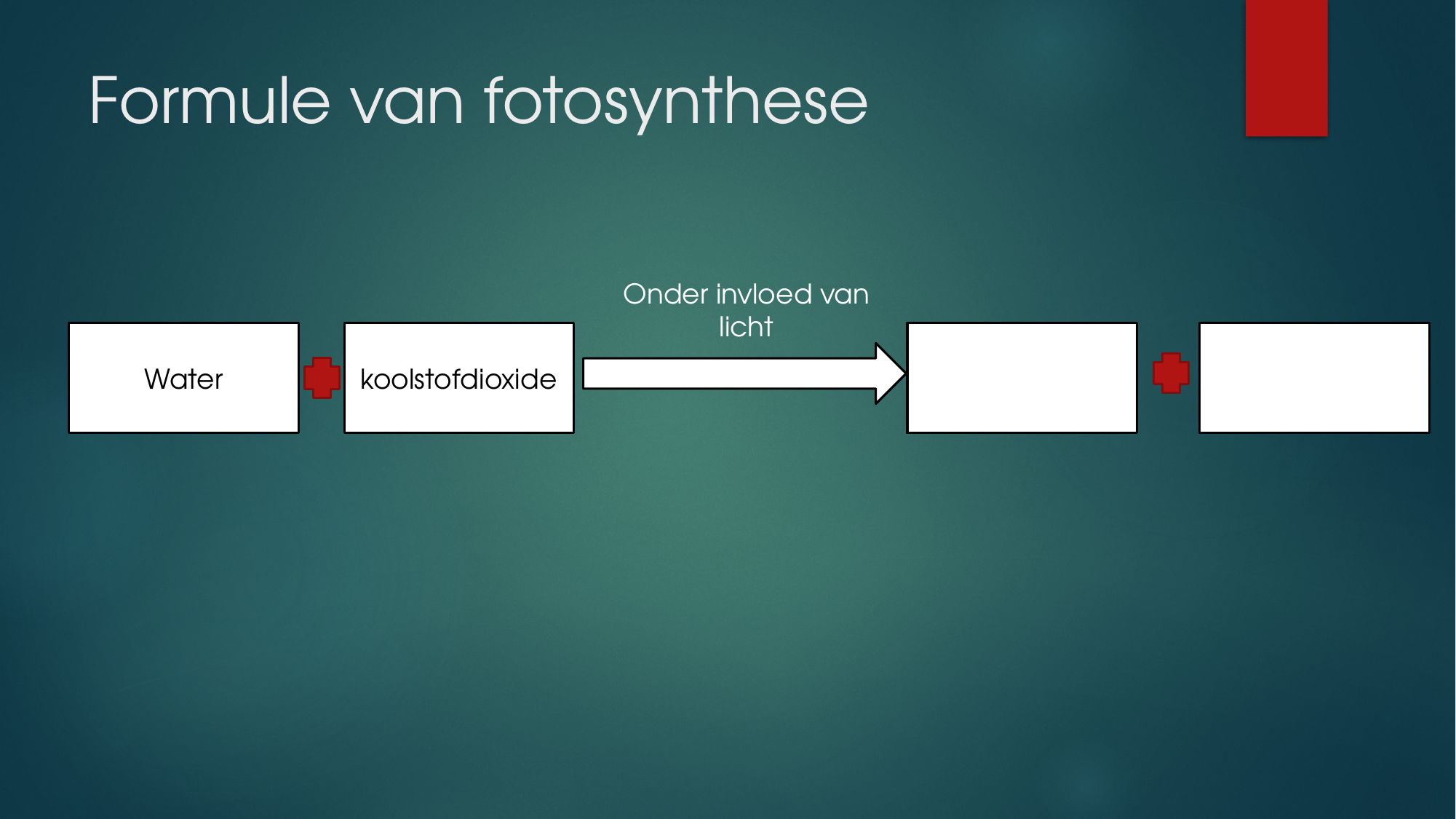

# Formule van fotosynthese
Onder invloed van licht
Water
koolstofdioxide